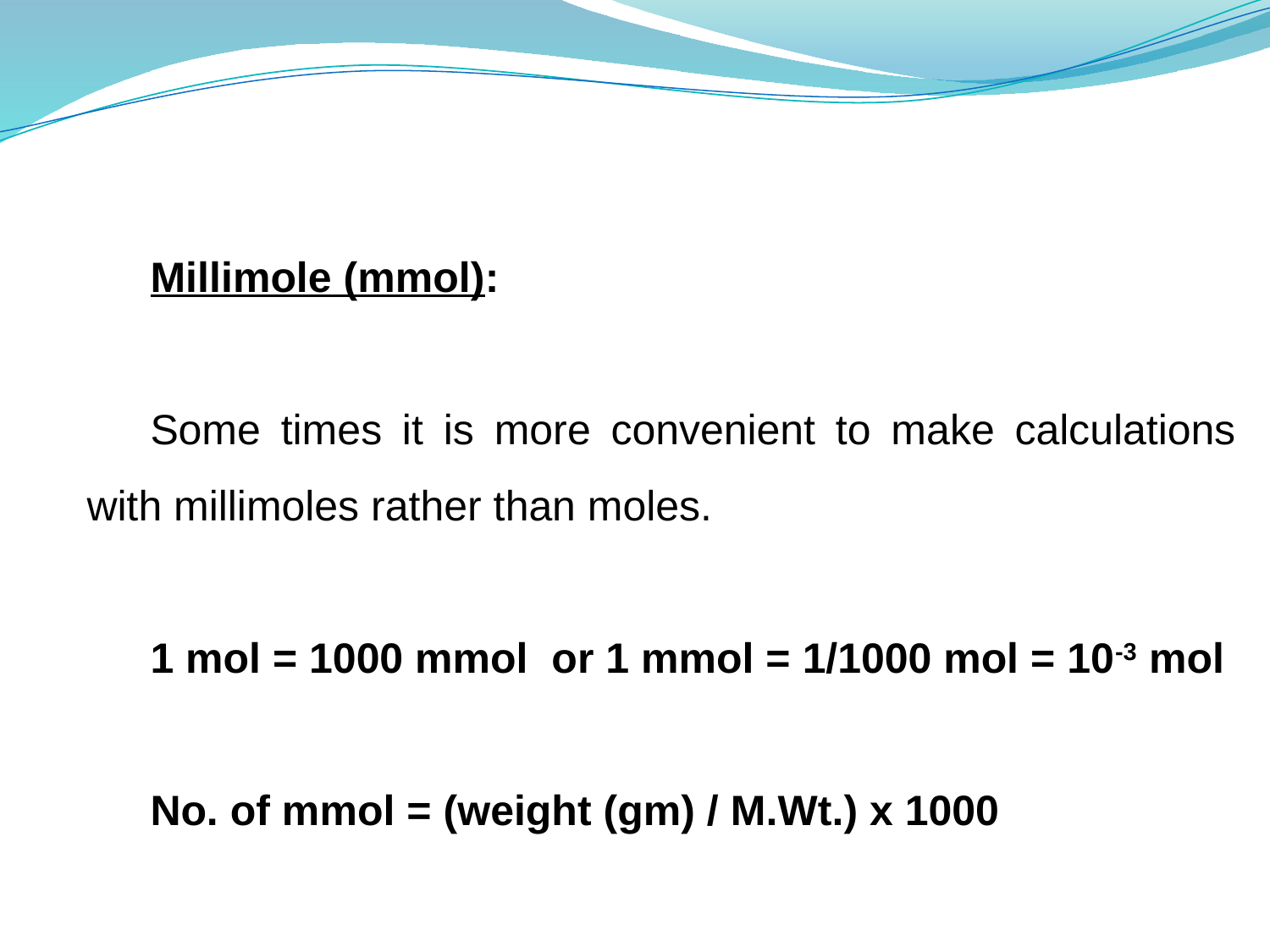

Millimole (mmol):

Some times it is more convenient to make calculations with millimoles rather than moles.

1 mol = 1000 mmol  or 1 mmol = 1/1000 mol = 10-3 mol

No. of mmol = (weight (gm) / M.Wt.) x 1000